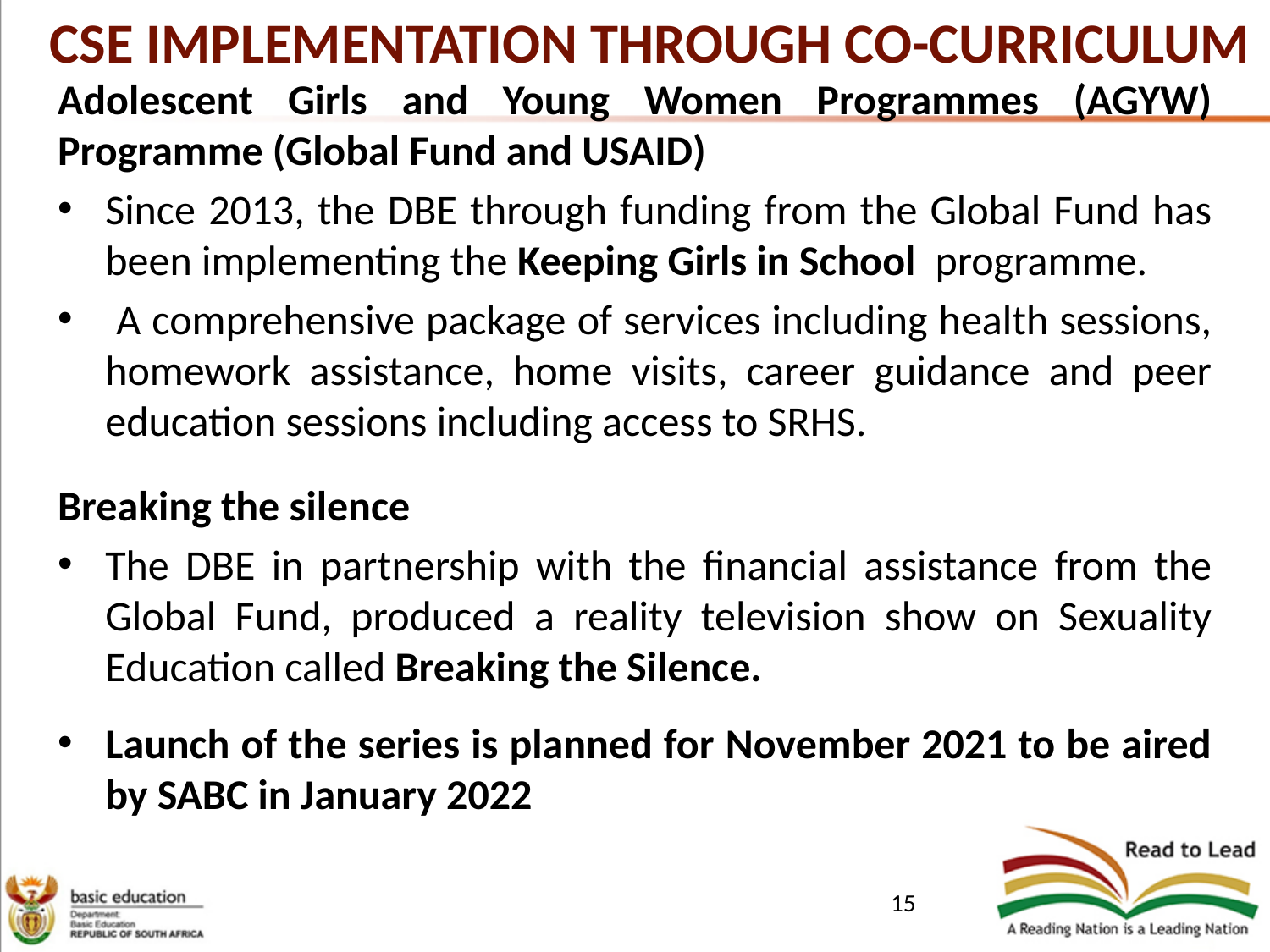

# CSE IMPLEMENTATION THROUGH CO-CURRICULUM
Adolescent Girls and Young Women Programmes (AGYW) Programme (Global Fund and USAID)
Since 2013, the DBE through funding from the Global Fund has been implementing the Keeping Girls in School  programme.
 A comprehensive package of services including health sessions, homework assistance, home visits, career guidance and peer education sessions including access to SRHS.
Breaking the silence
The DBE in partnership with the financial assistance from the Global Fund, produced a reality television show on Sexuality Education called Breaking the Silence.
Launch of the series is planned for November 2021 to be aired by SABC in January 2022

15